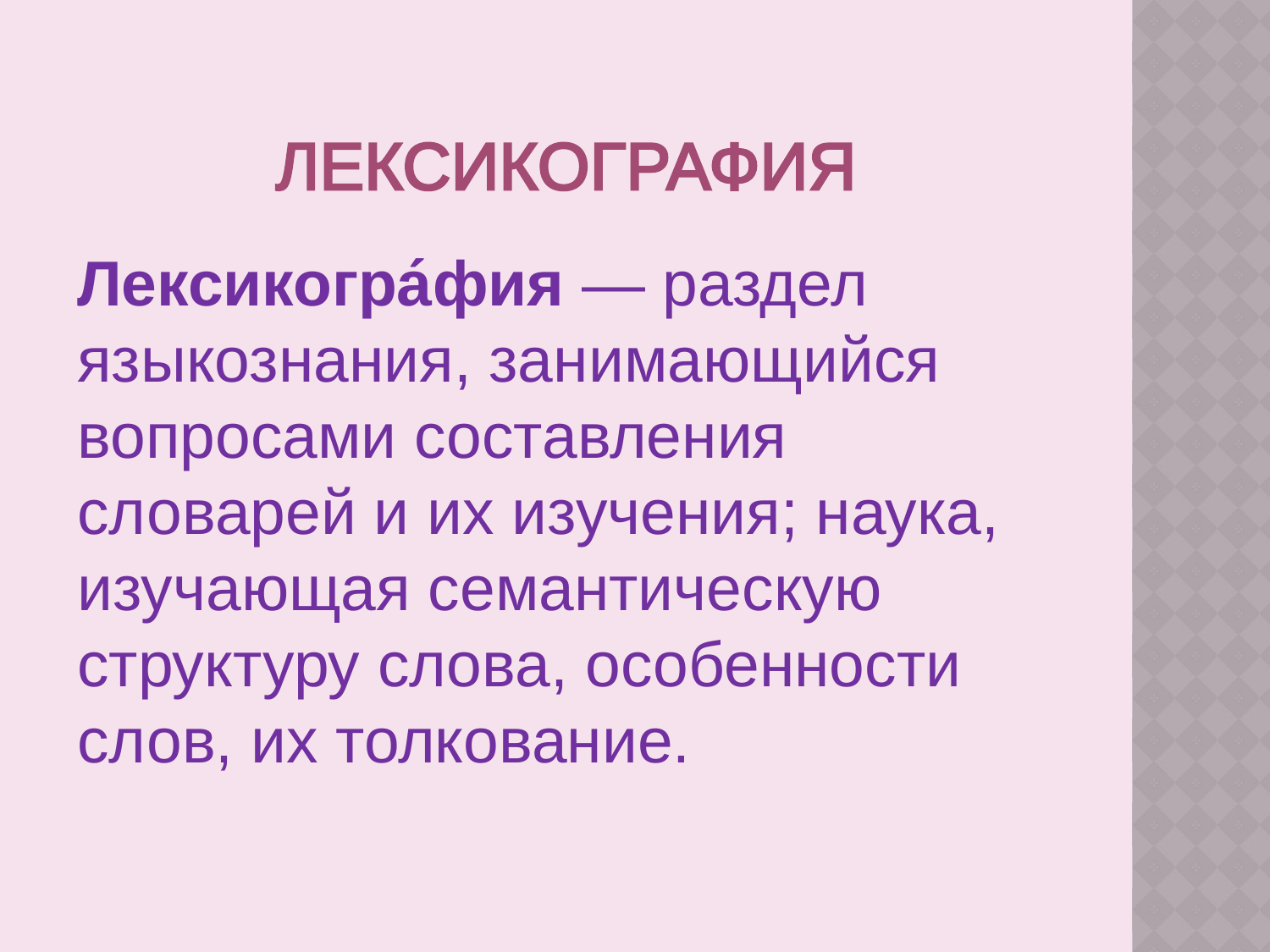

# лексикография
Лексикогра́фия — раздел языкознания, занимающийся вопросами составления словарей и их изучения; наука, изучающая семантическую структуру слова, особенности слов, их толкование.